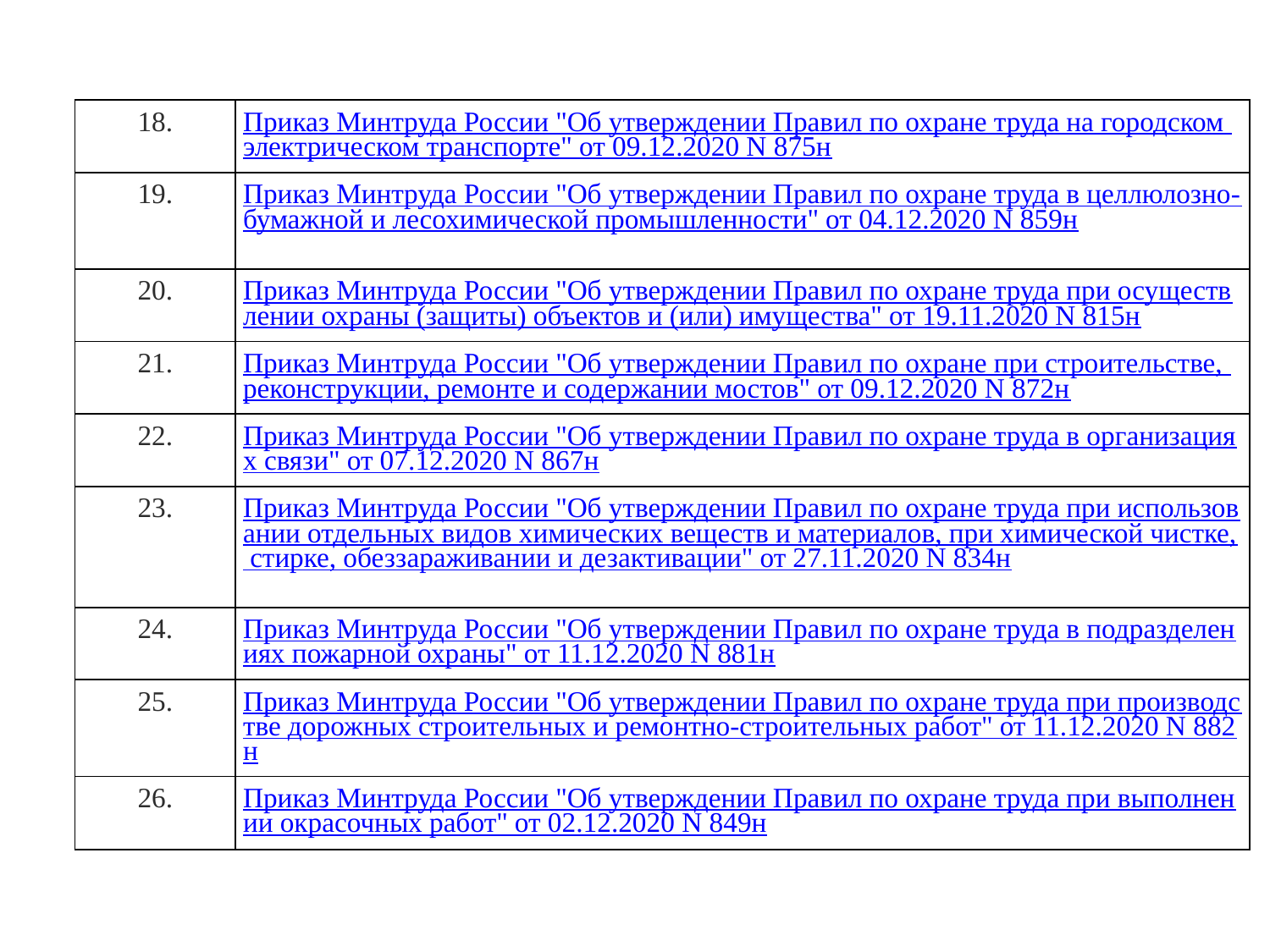

| 18. | Приказ Минтруда России "Об утверждении Правил по охране труда на городском электрическом транспорте" от 09.12.2020 N 875н |
| --- | --- |
| 19. | Приказ Минтруда России "Об утверждении Правил по охране труда в целлюлозно-бумажной и лесохимической промышленности" от 04.12.2020 N 859н |
| 20. | Приказ Минтруда России "Об утверждении Правил по охране труда при осуществлении охраны (защиты) объектов и (или) имущества" от 19.11.2020 N 815н |
| 21. | Приказ Минтруда России "Об утверждении Правил по охране при строительстве, реконструкции, ремонте и содержании мостов" от 09.12.2020 N 872н |
| 22. | Приказ Минтруда России "Об утверждении Правил по охране труда в организациях связи" от 07.12.2020 N 867н |
| 23. | Приказ Минтруда России "Об утверждении Правил по охране труда при использовании отдельных видов химических веществ и материалов, при химической чистке, стирке, обеззараживании и дезактивации" от 27.11.2020 N 834н |
| 24. | Приказ Минтруда России "Об утверждении Правил по охране труда в подразделениях пожарной охраны" от 11.12.2020 N 881н |
| 25. | Приказ Минтруда России "Об утверждении Правил по охране труда при производстве дорожных строительных и ремонтно-строительных работ" от 11.12.2020 N 882н |
| 26. | Приказ Минтруда России "Об утверждении Правил по охране труда при выполнении окрасочных работ" от 02.12.2020 N 849н |